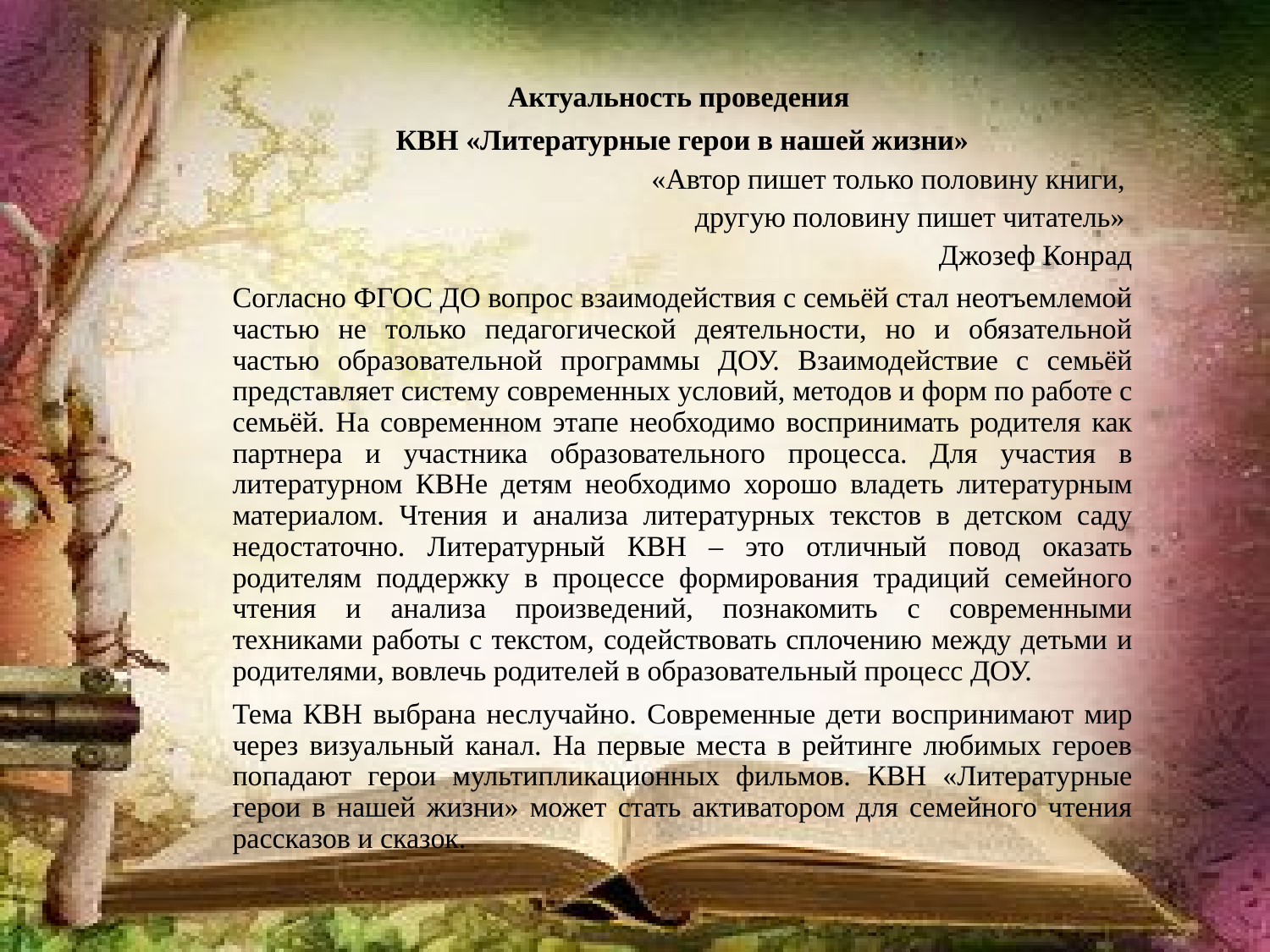

Актуальность проведения
КВН «Литературные герои в нашей жизни»
«Автор пишет только половину книги,
другую половину пишет читатель»
Джозеф Конрад
Согласно ФГОС ДО вопрос взаимодействия с семьёй стал неотъемлемой частью не только педагогической деятельности, но и обязательной частью образовательной программы ДОУ. Взаимодействие с семьёй представляет систему современных условий, методов и форм по работе с семьёй. На современном этапе необходимо воспринимать родителя как партнера и участника образовательного процесса. Для участия в литературном КВНе детям необходимо хорошо владеть литературным материалом. Чтения и анализа литературных текстов в детском саду недостаточно. Литературный КВН – это отличный повод оказать родителям поддержку в процессе формирования традиций семейного чтения и анализа произведений, познакомить с современными техниками работы с текстом, содействовать сплочению между детьми и родителями, вовлечь родителей в образовательный процесс ДОУ.
Тема КВН выбрана неслучайно. Современные дети воспринимают мир через визуальный канал. На первые места в рейтинге любимых героев попадают герои мультипликационных фильмов. КВН «Литературные герои в нашей жизни» может стать активатором для семейного чтения рассказов и сказок.